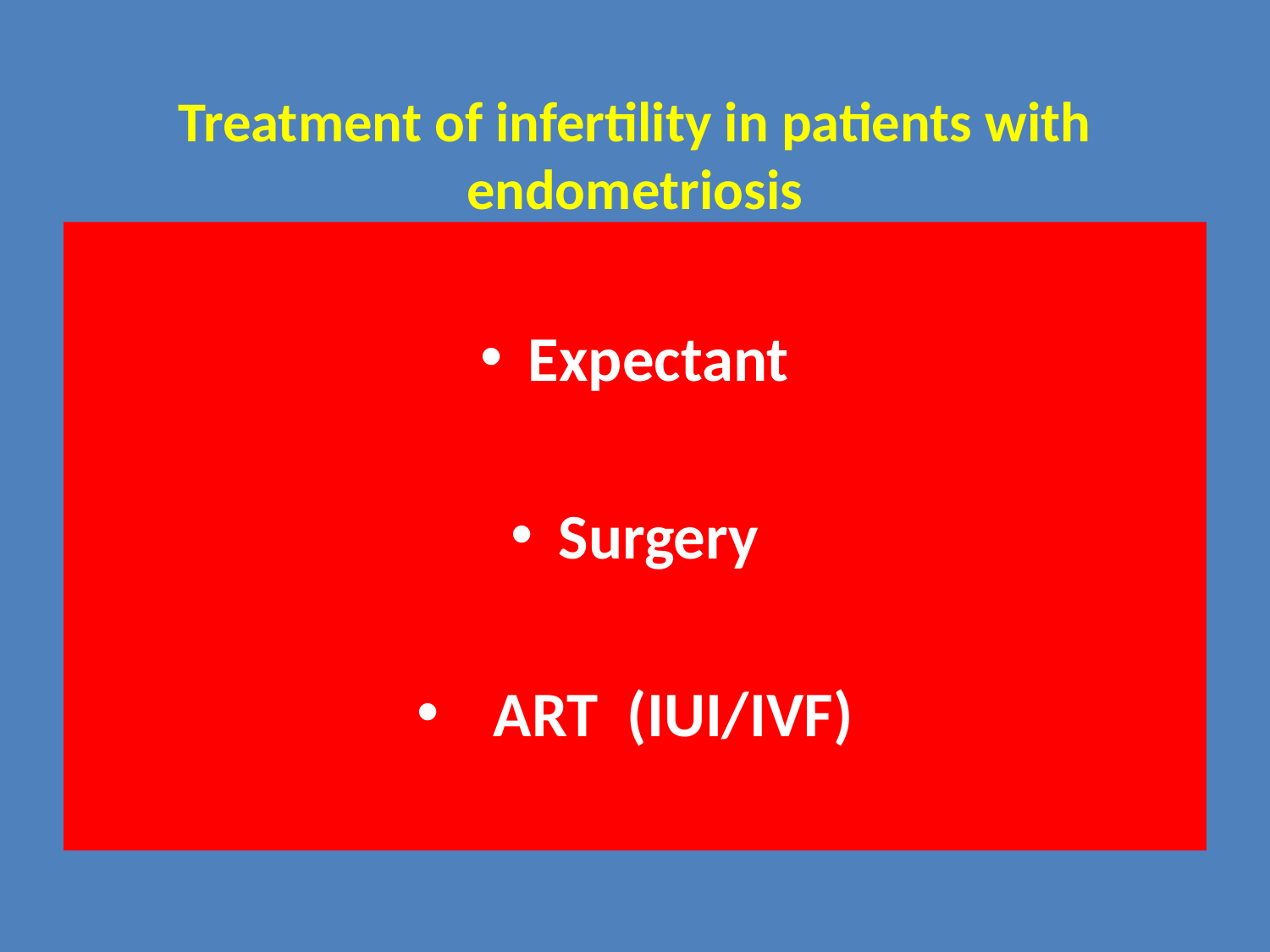

# Treatment of infertility in patients with endometriosis

Expectant

Surgery

  ART  (IUI/IVF)